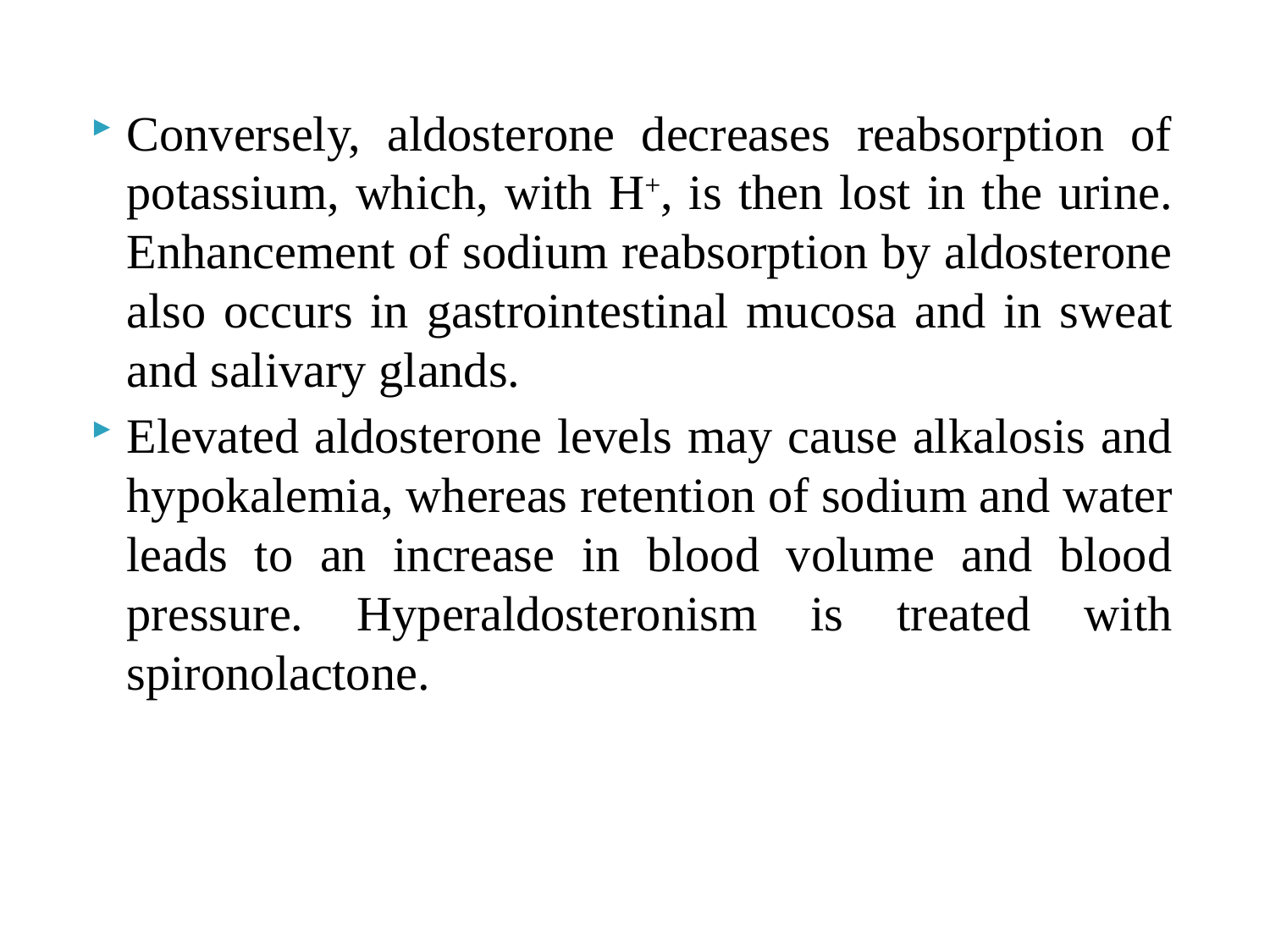

Conversely, aldosterone decreases reabsorption of potassium, which, with H+, is then lost in the urine. Enhancement of sodium reabsorption by aldosterone also occurs in gastrointestinal mucosa and in sweat and salivary glands.
Elevated aldosterone levels may cause alkalosis and hypokalemia, whereas retention of sodium and water leads to an increase in blood volume and blood pressure. Hyperaldosteronism is treated with spironolactone.